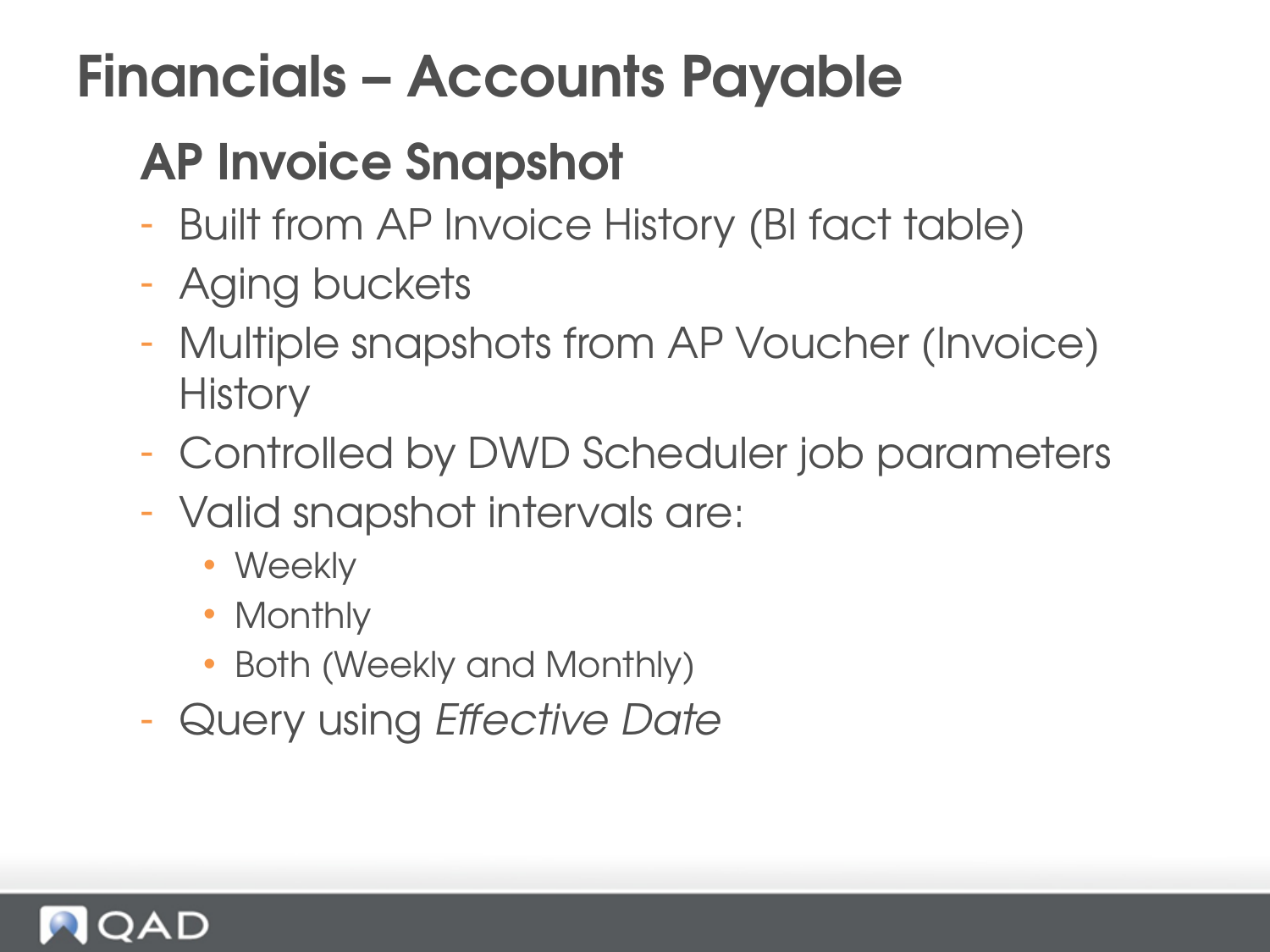

# Financials – Accounts Payable
AP Invoice Snapshot
Built from AP Invoice History (BI fact table)
Aging buckets
Multiple snapshots from AP Voucher (Invoice) History
Controlled by DWD Scheduler job parameters
Valid snapshot intervals are:
Weekly
Monthly
Both (Weekly and Monthly)
Query using Effective Date